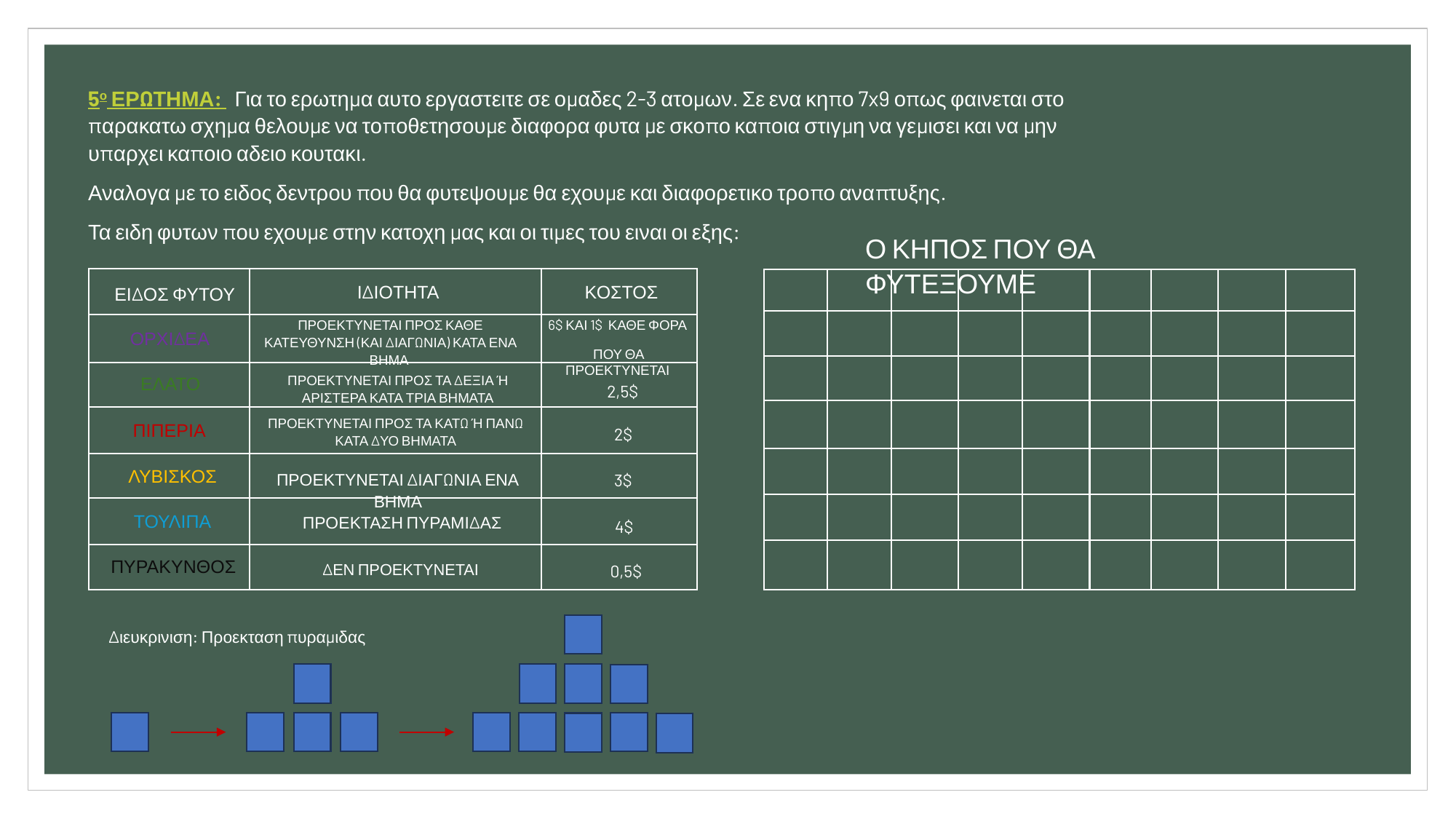

5ο ΕΡΩΤΗΜΑ:   Για το ερωτημα αυτο εργαστειτε σε ομαδες 2-3 ατομων. Σε ενα κηπο 7x9 οπως φαινεται στο παρακατω σχημα θελουμε να τοποθετησουμε διαφορα φυτα με σκοπο καποια στιγμη να γεμισει και να μην υπαρχει καποιο αδειο κουτακι.
Αναλογα με το ειδος δεντρου που θα φυτεψουμε θα εχουμε και διαφορετικο τροπο αναπτυξης.
Τα ειδη φυτων που εχουμε στην κατοχη μας και οι τιμες του ειναι οι εξης:
Ο ΚΗΠΟΣ ΠΟΥ ΘΑ ΦΥΤΕΞΟΥΜΕ

ΚΟΣΤΟΣ
ΙΔΙΟΤΗΤΑ
ΕΙΔΟΣ ΦΥΤΟΥ
ΠΡΟΕΚΤΥΝΕΤΑΙ ΠΡΟΣ ΚΑΘΕ ΚΑΤΕΥΘΥΝΣΗ (ΚΑΙ ΔΙΑΓΩΝΙΑ) ΚΑΤΑ ΕΝΑ ΒΗΜΑ
ΟΡΧΙΔΕΑ
ΠΡΟΕΚΤΥΝΕΤΑΙ ΠΡΟΣ ΤΑ ΔΕΞΙΑ Ή ΑΡΙΣΤΕΡΑ ΚΑΤΑ ΤΡΙΑ ΒΗΜΑΤΑ
ΕΛΑΤΟ
ΠΡΟΕΚΤΥΝΕΤΑΙ ΠΡΟΣ ΤΑ ΚΑΤΩ Ή ΠΑΝΩ ΚΑΤΑ ΔΥΟ ΒΗΜΑΤΑ
ΠΙΠΕΡΙΑ
ΛΥΒΙΣΚΟΣ
ΠΡΟΕΚΤΥΝΕΤΑΙ ΔΙΑΓΩΝΙΑ ΕΝΑ ΒΗΜΑ
ΤΟΥΛΙΠΑ
ΠΡΟΕΚΤΑΣΗ ΠΥΡΑΜΙΔΑΣ
6$ ΚΑΙ 1$  ΚΑΘΕ ΦΟΡΑ
 ΠΟΥ ΘΑ ΠΡΟΕΚΤΥΝΕΤΑΙ
2$
3$
4$
2,5$
ΠΥΡΑΚΥΝΘΟΣ
ΔΕΝ ΠΡΟΕΚΤΥΝΕΤΑΙ
0,5$

Διευκρινιση: Προεκταση πυραμιδας